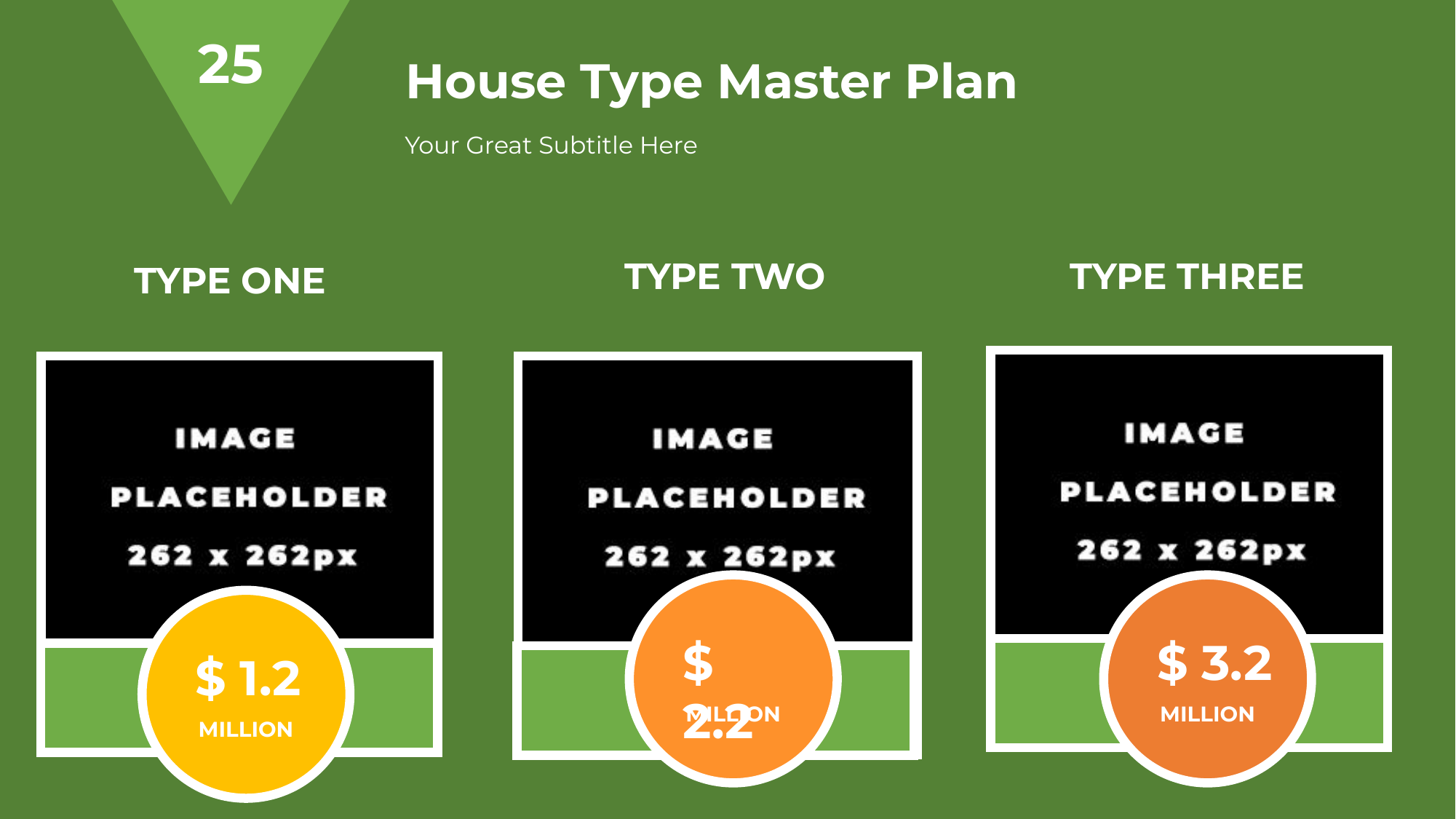

25
House Type Master Plan
Your Great Subtitle Here
TYPE THREE
TYPE TWO
TYPE ONE

$ 2.2
$ 3.2

$ 1.2

MILLION
MILLION
MILLION